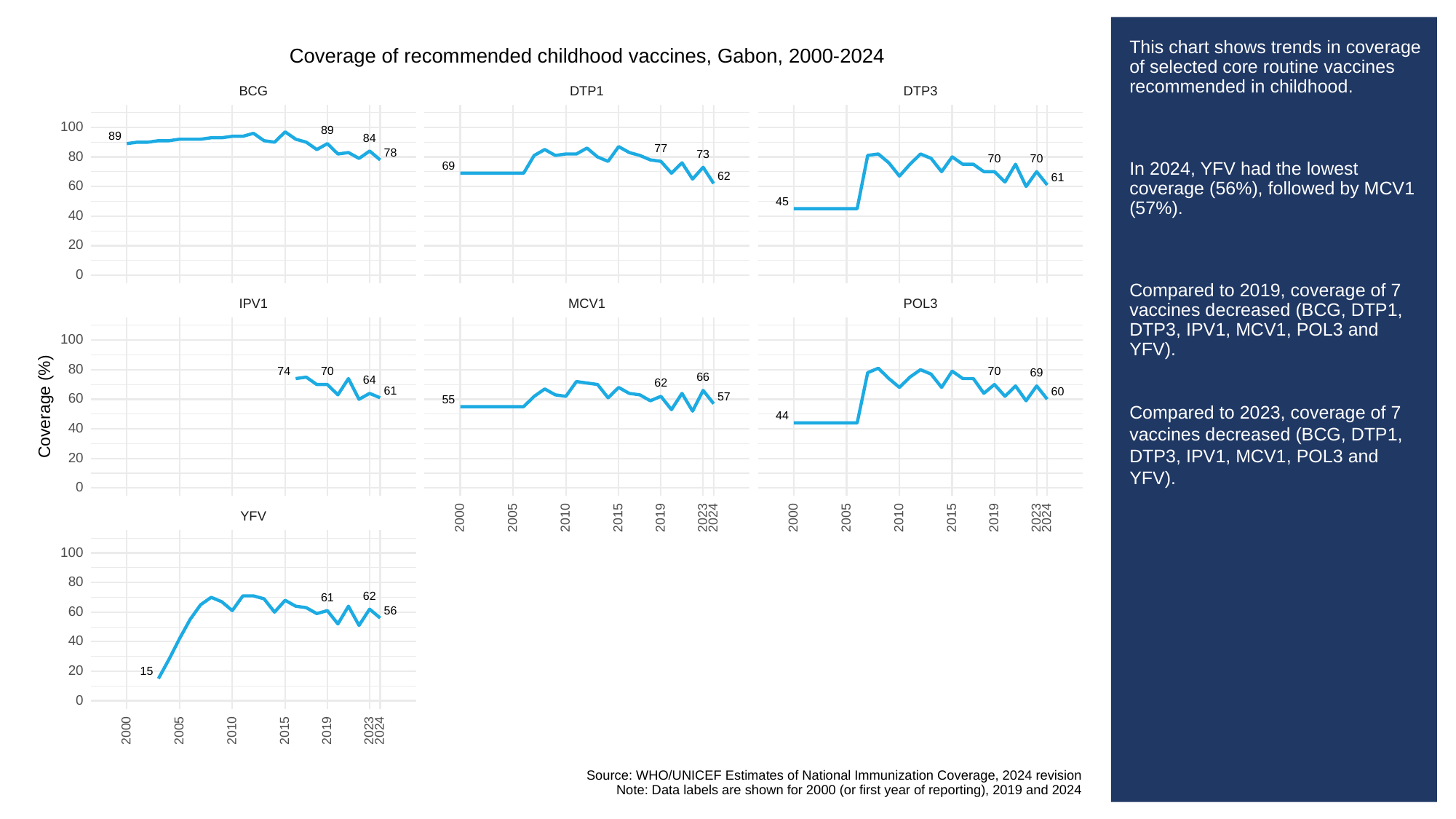

# This chart shows trends in coverage of selected core routine vaccines recommended in childhood.

In 2024, YFV had the lowest coverage (56%), followed by MCV1 (57%).

Compared to 2019, coverage of 7 vaccines decreased (BCG, DTP1, DTP3, IPV1, MCV1, POL3 and YFV).

Compared to 2023, coverage of 7 vaccines decreased (BCG, DTP1, DTP3, IPV1, MCV1, POL3 and YFV).

Coverage of recommended childhood vaccines, Gabon, 2000-2024
BCG
DTP3
DTP1

100
89

89
84

77

78
73
80

70
70

69

62
61
60

45

40

20

0

POL3
MCV1
IPV1

100

80
70
70
74

69

66
64

62

61
60
57
60
55
Coverage (%)

44

40

20

0

YFV
2023
2023
2000
2005
2010
2015
2019
2024
2000
2005
2010
2015
2019
2024

100

80

62
61

56
60

40

20
15

0

2023
2000
2005
2010
2015
2019
2024
Source: WHO/UNICEF Estimates of National Immunization Coverage, 2024 revision
Note: Data labels are shown for 2000 (or first year of reporting), 2019 and 2024